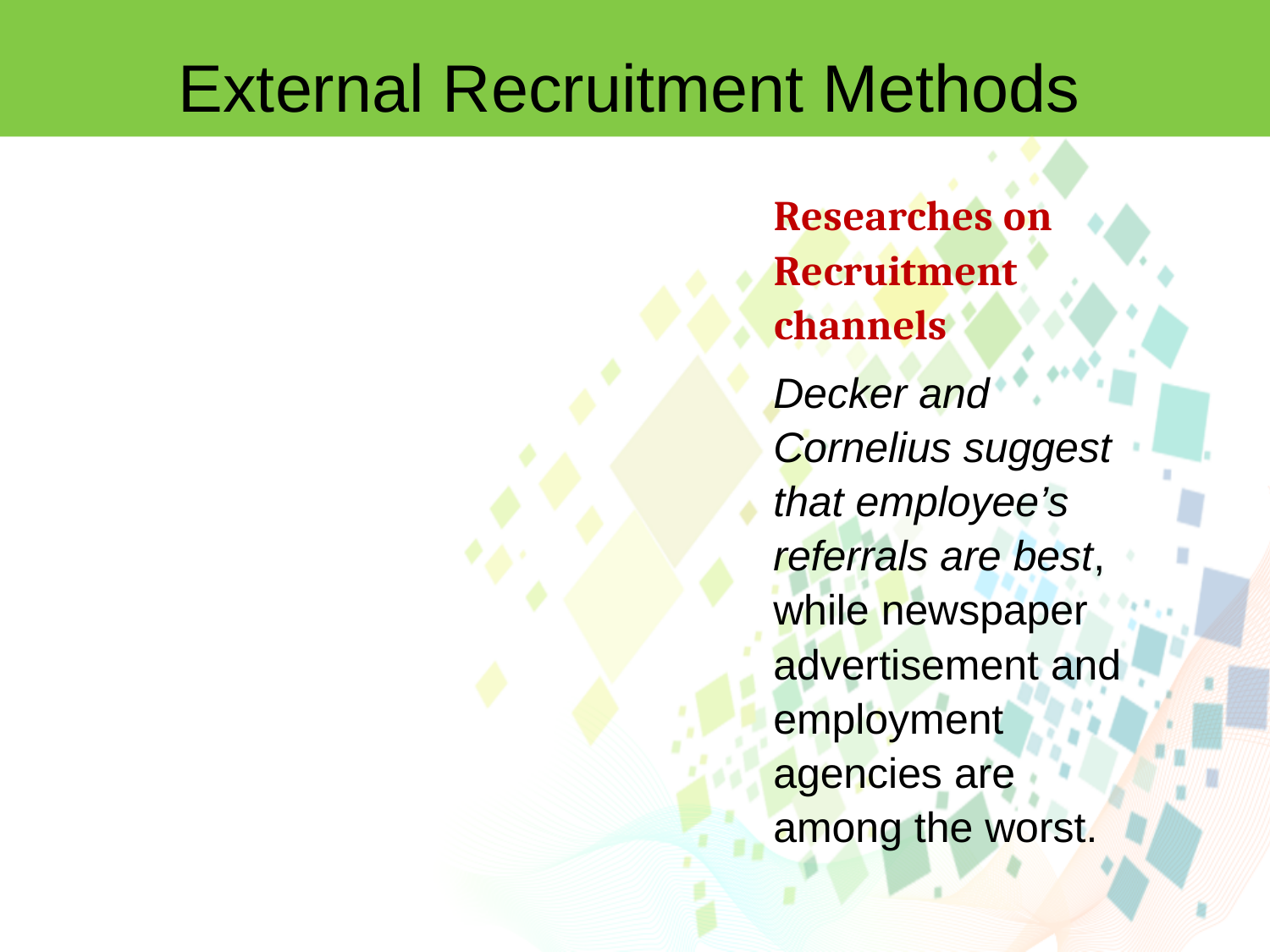

External Recruitment Methods
Researches on Recruitment channels
Decker and Cornelius suggest that employee’s referrals are best, while newspaper advertisement and employment agencies are among the worst.